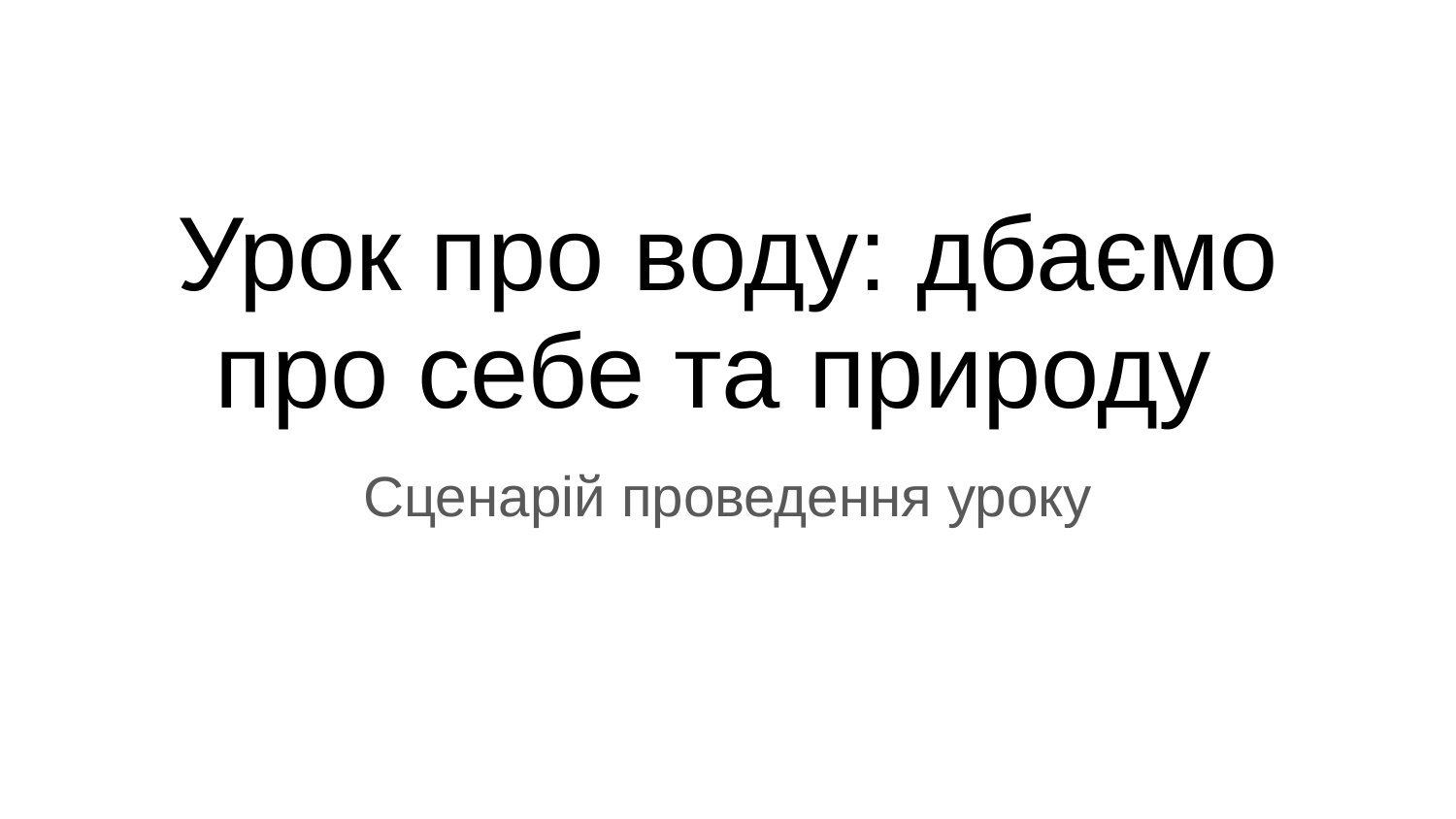

# Урок про воду: дбаємо
про себе та природу
Сценарій проведення уроку